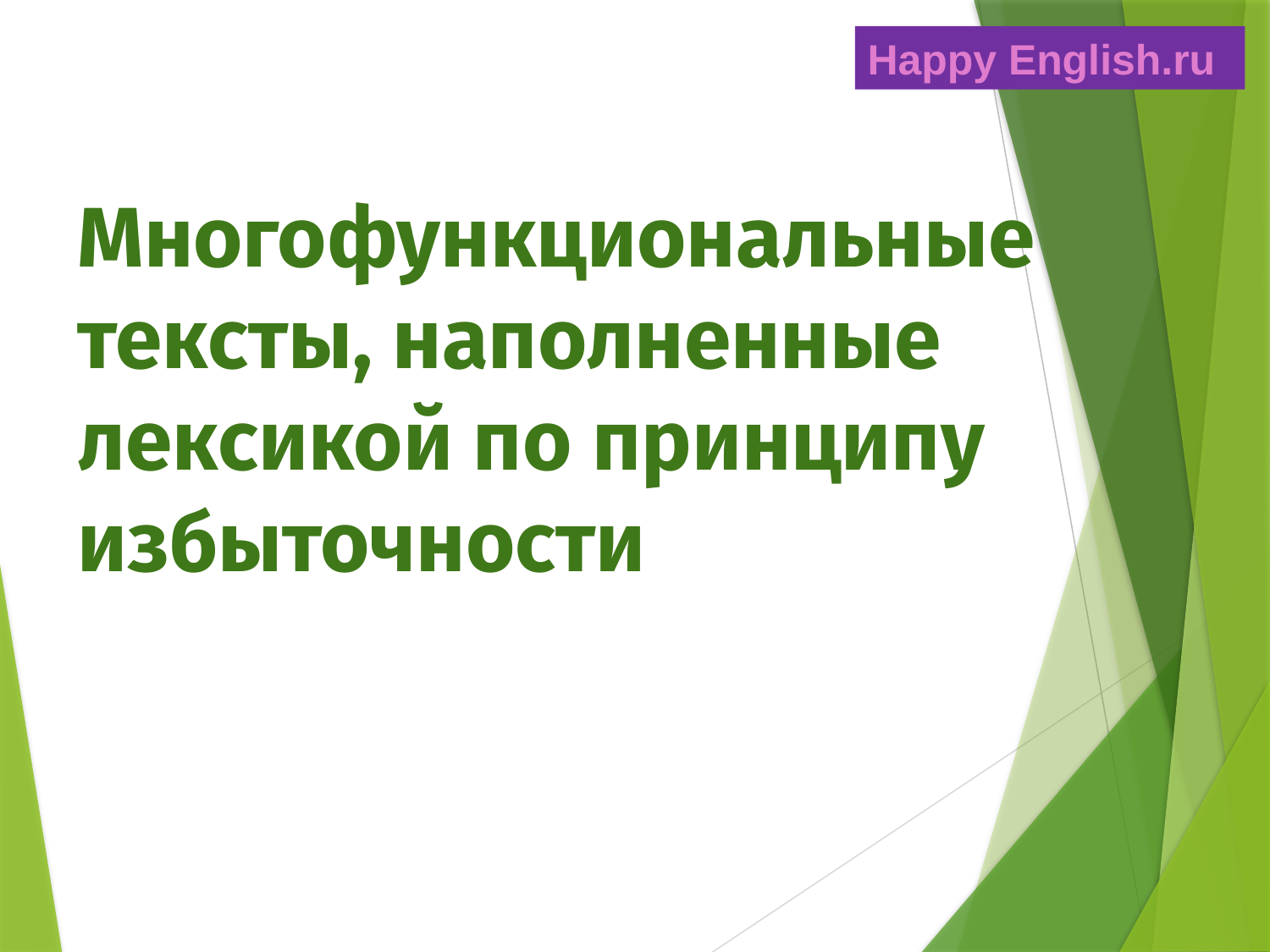

Happy English.ru
# Многофункциональные тексты, наполненные лексикой по принципу избыточности